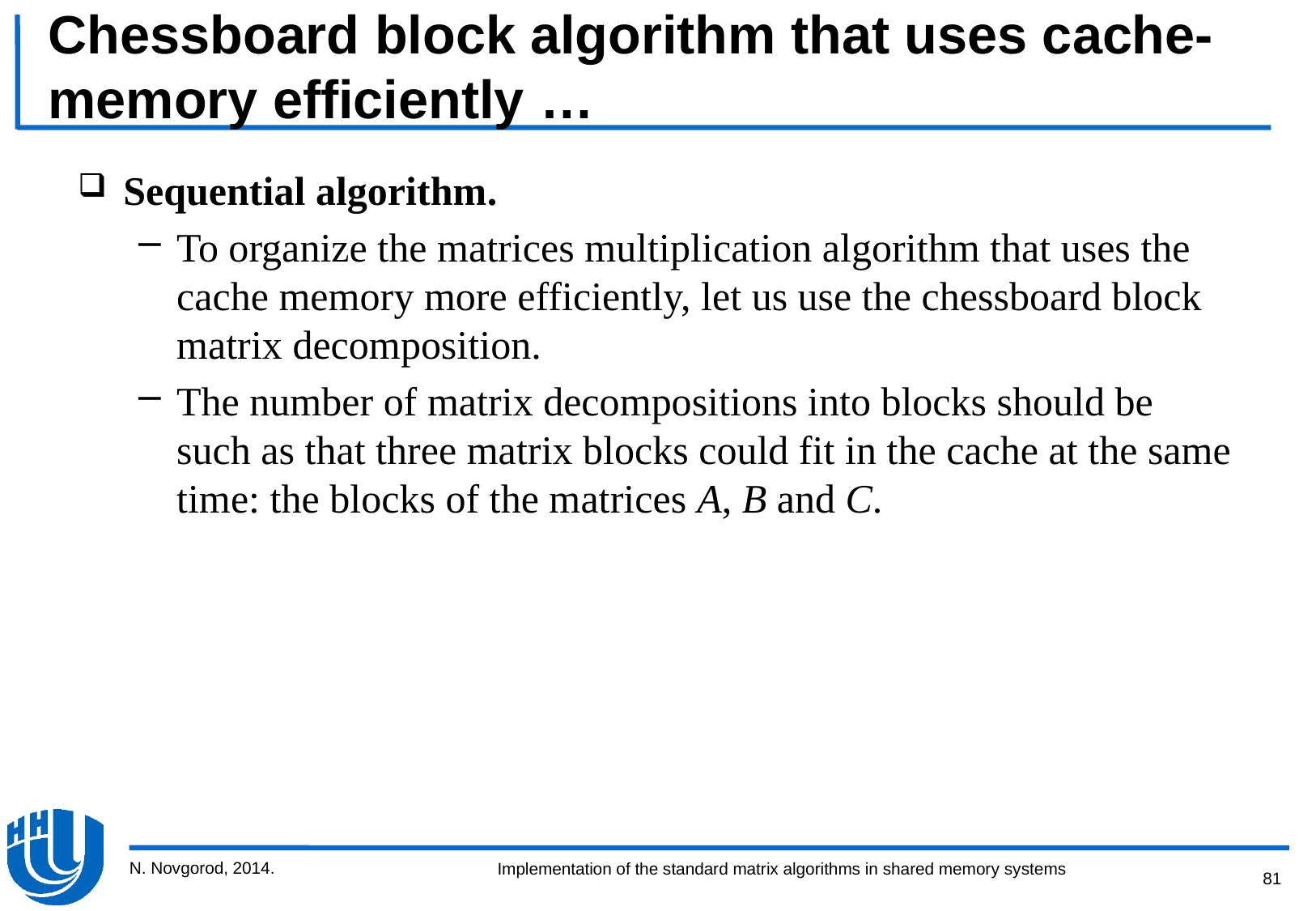

# Chessboard block algorithm that uses cache-memory efficiently …
Sequential algorithm.
To organize the matrices multiplication algorithm that uses the cache memory more efficiently, let us use the chessboard block matrix decomposition.
The number of matrix decompositions into blocks should be such as that three matrix blocks could fit in the cache at the same time: the blocks of the matrices А, В and С.
N. Novgorod, 2014.
81
Implementation of the standard matrix algorithms in shared memory systems